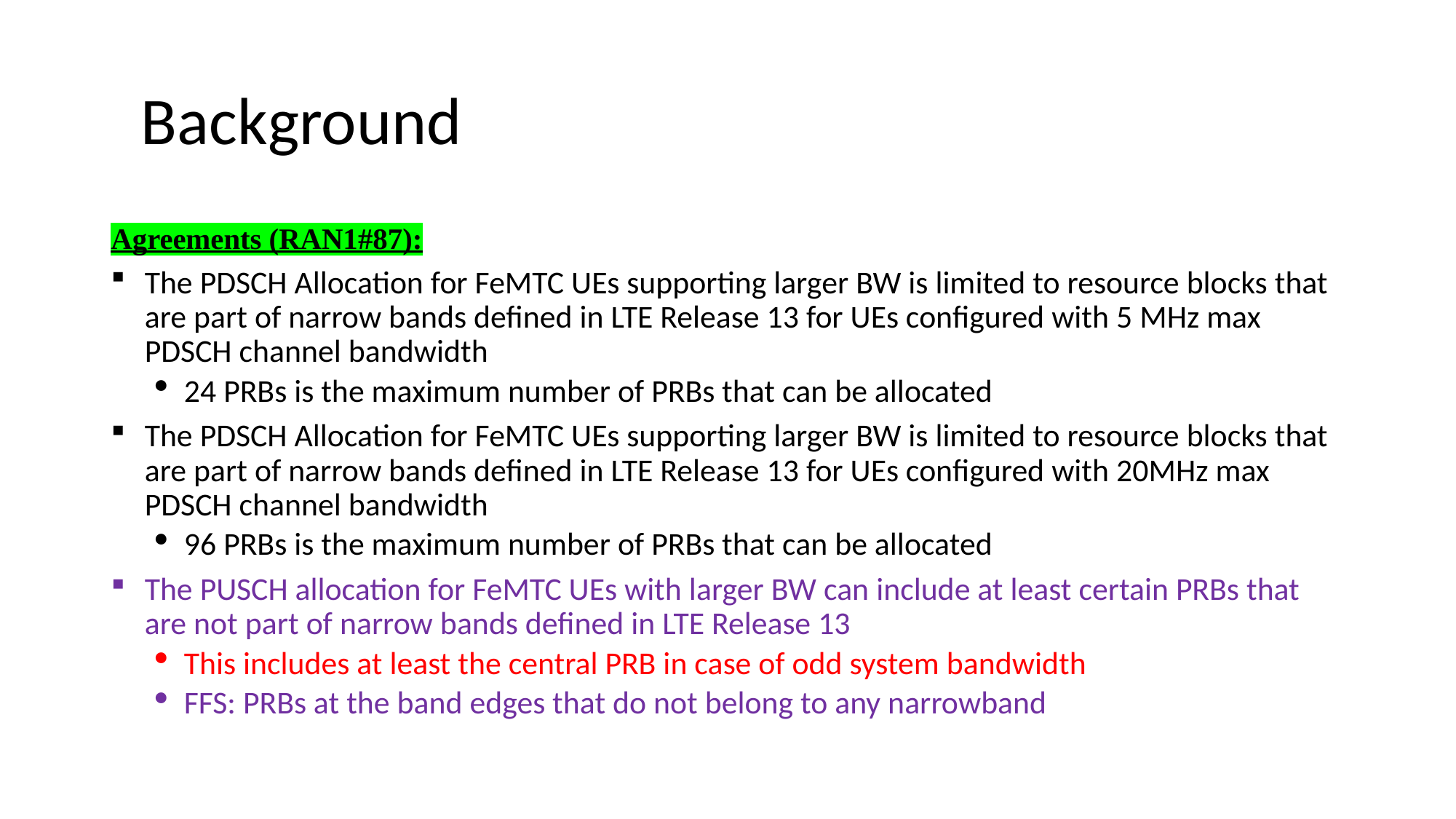

# Background
Agreements (RAN1#87):
The PDSCH Allocation for FeMTC UEs supporting larger BW is limited to resource blocks that are part of narrow bands defined in LTE Release 13 for UEs configured with 5 MHz max PDSCH channel bandwidth
24 PRBs is the maximum number of PRBs that can be allocated
The PDSCH Allocation for FeMTC UEs supporting larger BW is limited to resource blocks that are part of narrow bands defined in LTE Release 13 for UEs configured with 20MHz max PDSCH channel bandwidth
96 PRBs is the maximum number of PRBs that can be allocated
The PUSCH allocation for FeMTC UEs with larger BW can include at least certain PRBs that are not part of narrow bands defined in LTE Release 13
This includes at least the central PRB in case of odd system bandwidth
FFS: PRBs at the band edges that do not belong to any narrowband